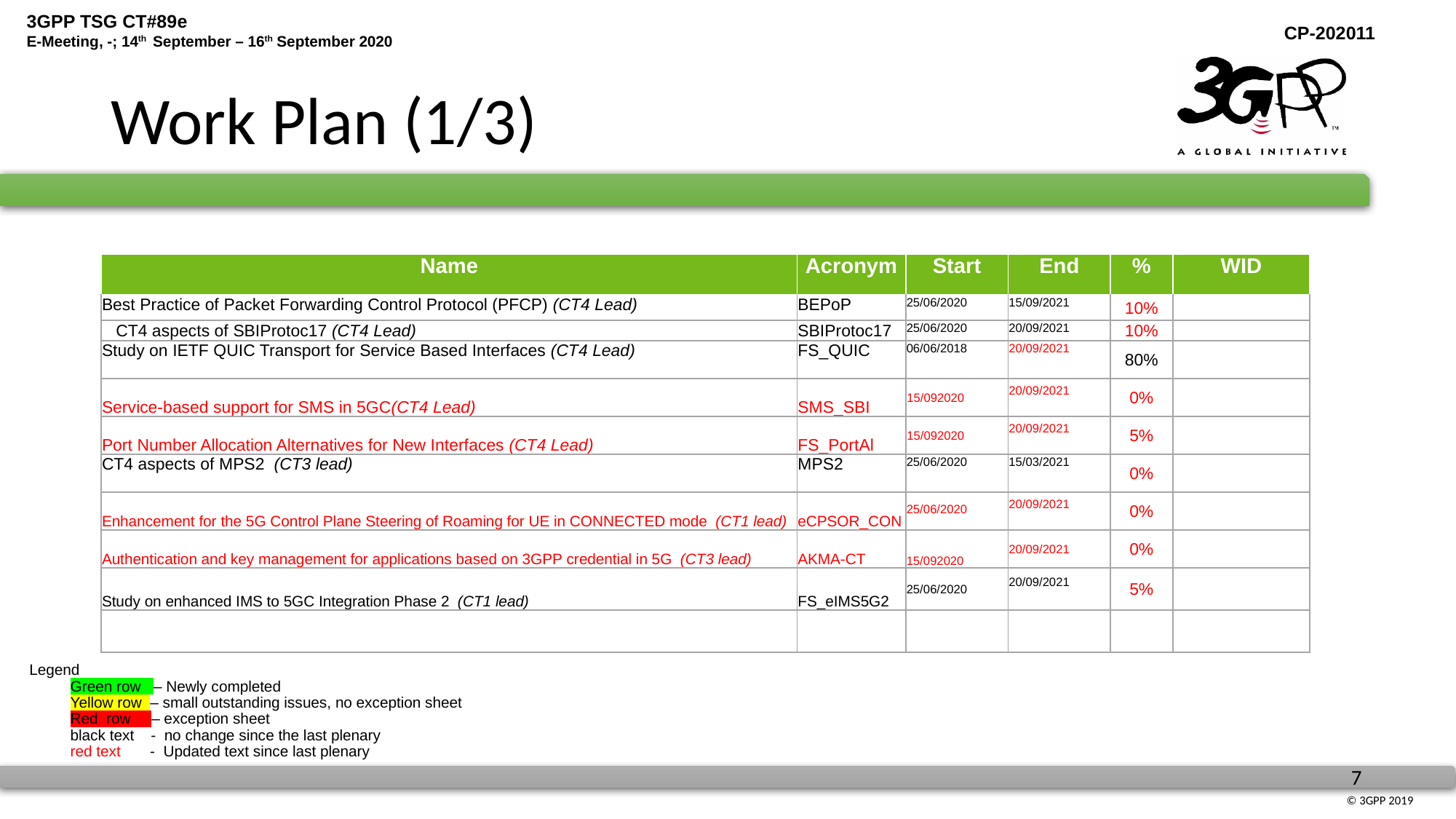

# Work Plan (1/3)
| Name | Acronym | Start | End | % | WID |
| --- | --- | --- | --- | --- | --- |
| Best Practice of Packet Forwarding Control Protocol (PFCP) (CT4 Lead) | BEPoP | 25/06/2020 | 15/09/2021 | 10% |  |
| CT4 aspects of SBIProtoc17 (CT4 Lead) | SBIProtoc17 | 25/06/2020 | 20/09/2021 | 10% |  |
| Study on IETF QUIC Transport for Service Based Interfaces (CT4 Lead) | FS\_QUIC | 06/06/2018 | 20/09/2021 | 80% |  |
| Service-based support for SMS in 5GC(CT4 Lead) | SMS\_SBI | 15/092020 | 20/09/2021 | 0% |  |
| Port Number Allocation Alternatives for New Interfaces (CT4 Lead) | FS\_PortAl | 15/092020 | 20/09/2021 | 5% |  |
| CT4 aspects of MPS2 (CT3 lead) | MPS2 | 25/06/2020 | 15/03/2021 | 0% |  |
| Enhancement for the 5G Control Plane Steering of Roaming for UE in CONNECTED mode (CT1 lead) | eCPSOR\_CON | 25/06/2020 | 20/09/2021 | 0% |  |
| Authentication and key management for applications based on 3GPP credential in 5G (CT3 lead) | AKMA-CT | 15/092020 | 20/09/2021 | 0% |  |
| Study on enhanced IMS to 5GC Integration Phase 2 (CT1 lead) | FS\_eIMS5G2 | 25/06/2020 | 20/09/2021 | 5% |  |
|  |  |  |  |  |  |

Legend
Green row   – Newly completed
	Yellow row  – small outstanding issues, no exception sheet
Red  row     – exception sheet
	black text    -  no change since the last plenary
	red text       -  Updated text since last plenary